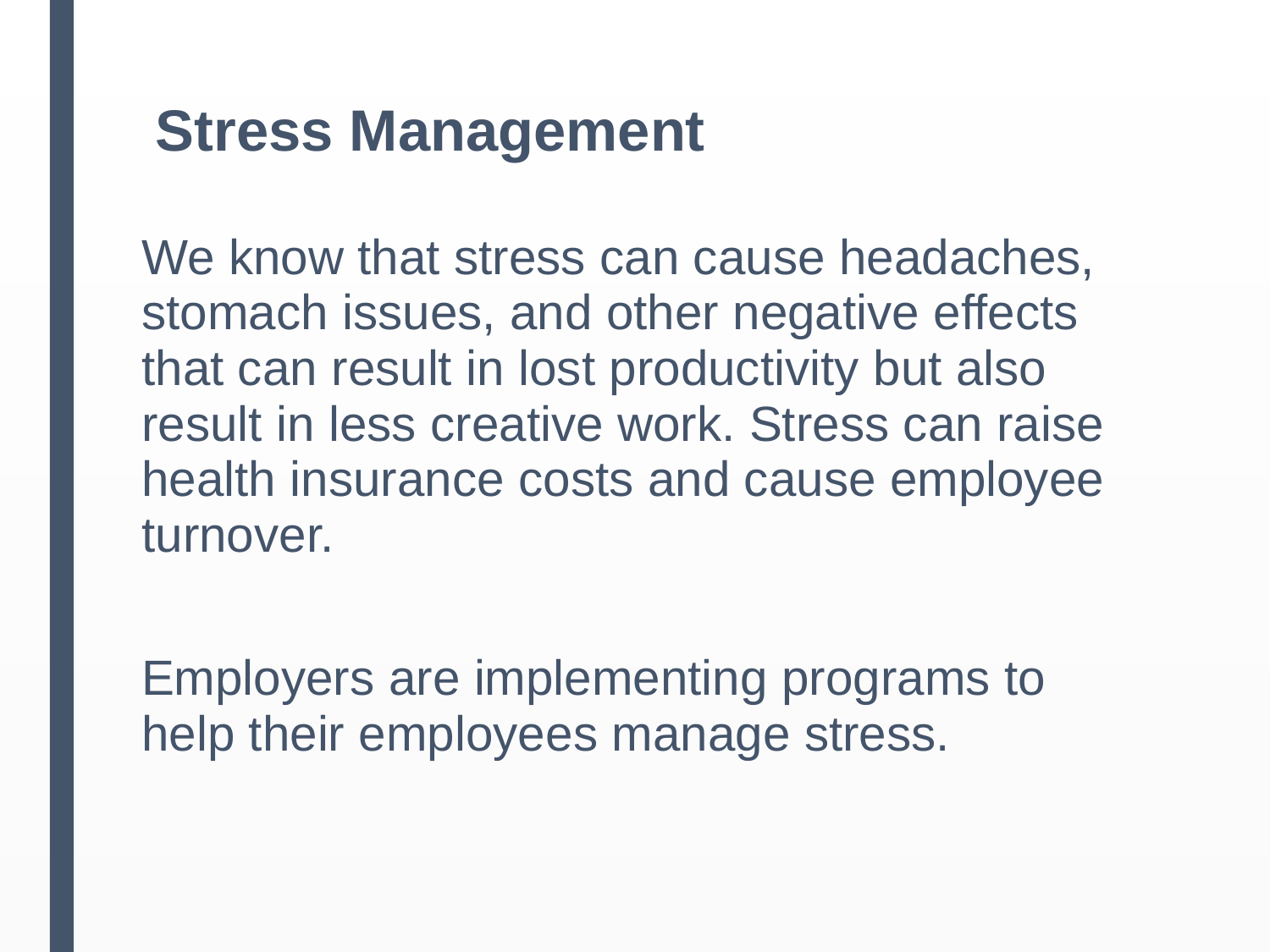

# Stress Management
We know that stress can cause headaches, stomach issues, and other negative effects that can result in lost productivity but also result in less creative work. Stress can raise health insurance costs and cause employee turnover.

Employers are implementing programs to help their employees manage stress.